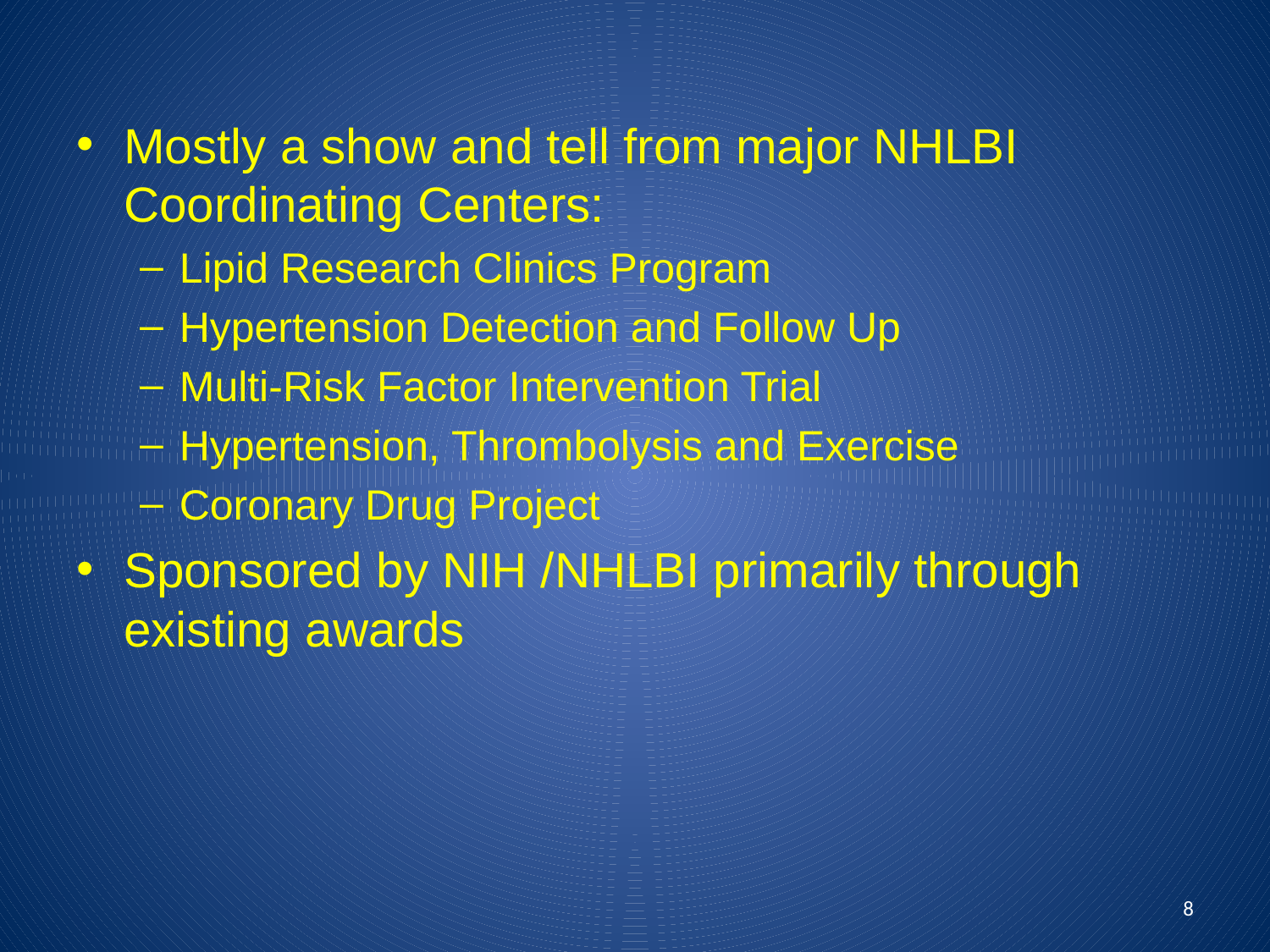

Mostly a show and tell from major NHLBI Coordinating Centers:
Lipid Research Clinics Program
Hypertension Detection and Follow Up
Multi-Risk Factor Intervention Trial
Hypertension, Thrombolysis and Exercise
Coronary Drug Project
Sponsored by NIH /NHLBI primarily through existing awards
8